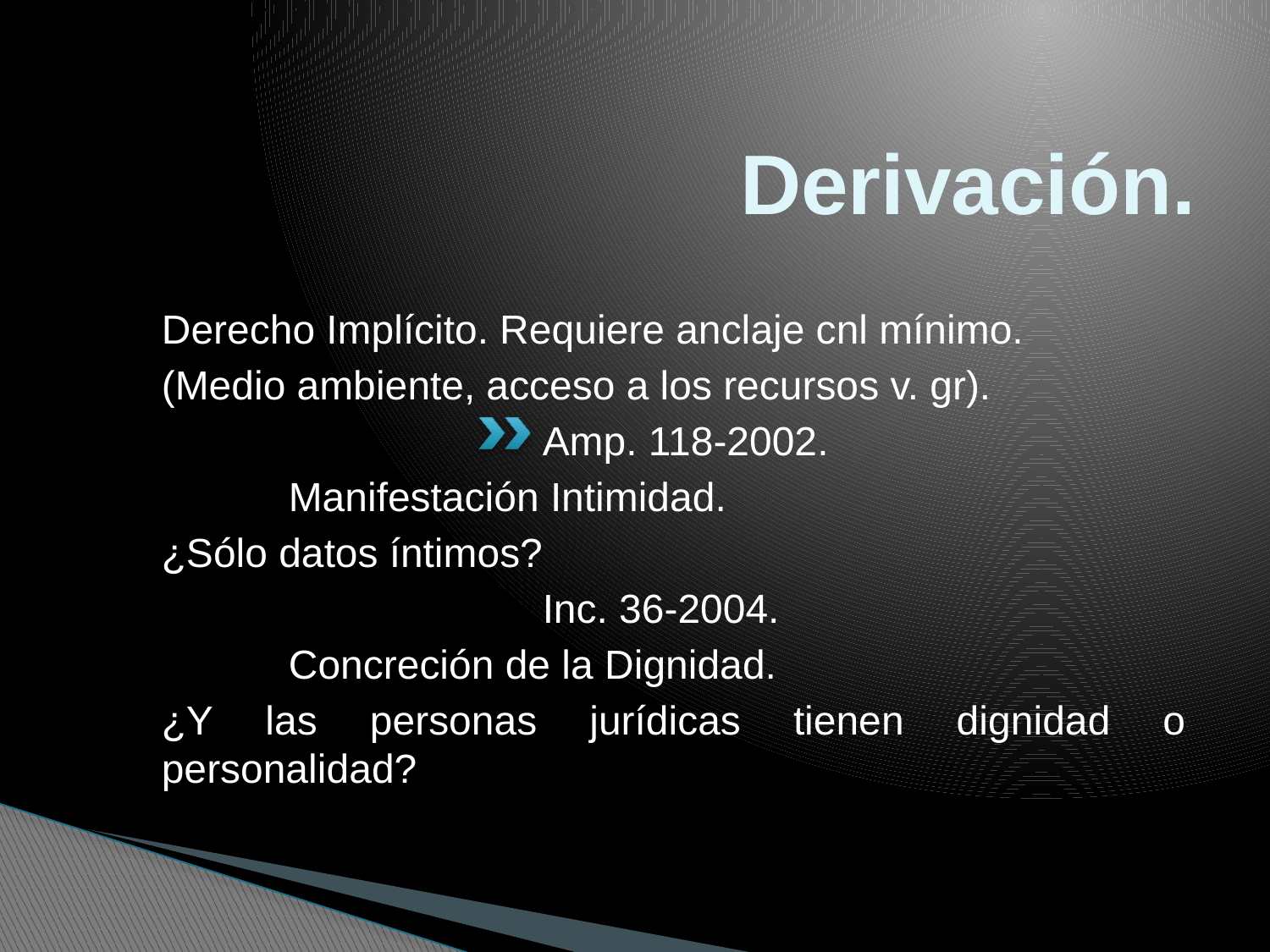

# Derivación.
Derecho Implícito. Requiere anclaje cnl mínimo.
(Medio ambiente, acceso a los recursos v. gr).
			Amp. 118-2002.
	Manifestación Intimidad.
¿Sólo datos íntimos?
			Inc. 36-2004.
	Concreción de la Dignidad.
¿Y las personas jurídicas tienen dignidad o personalidad?